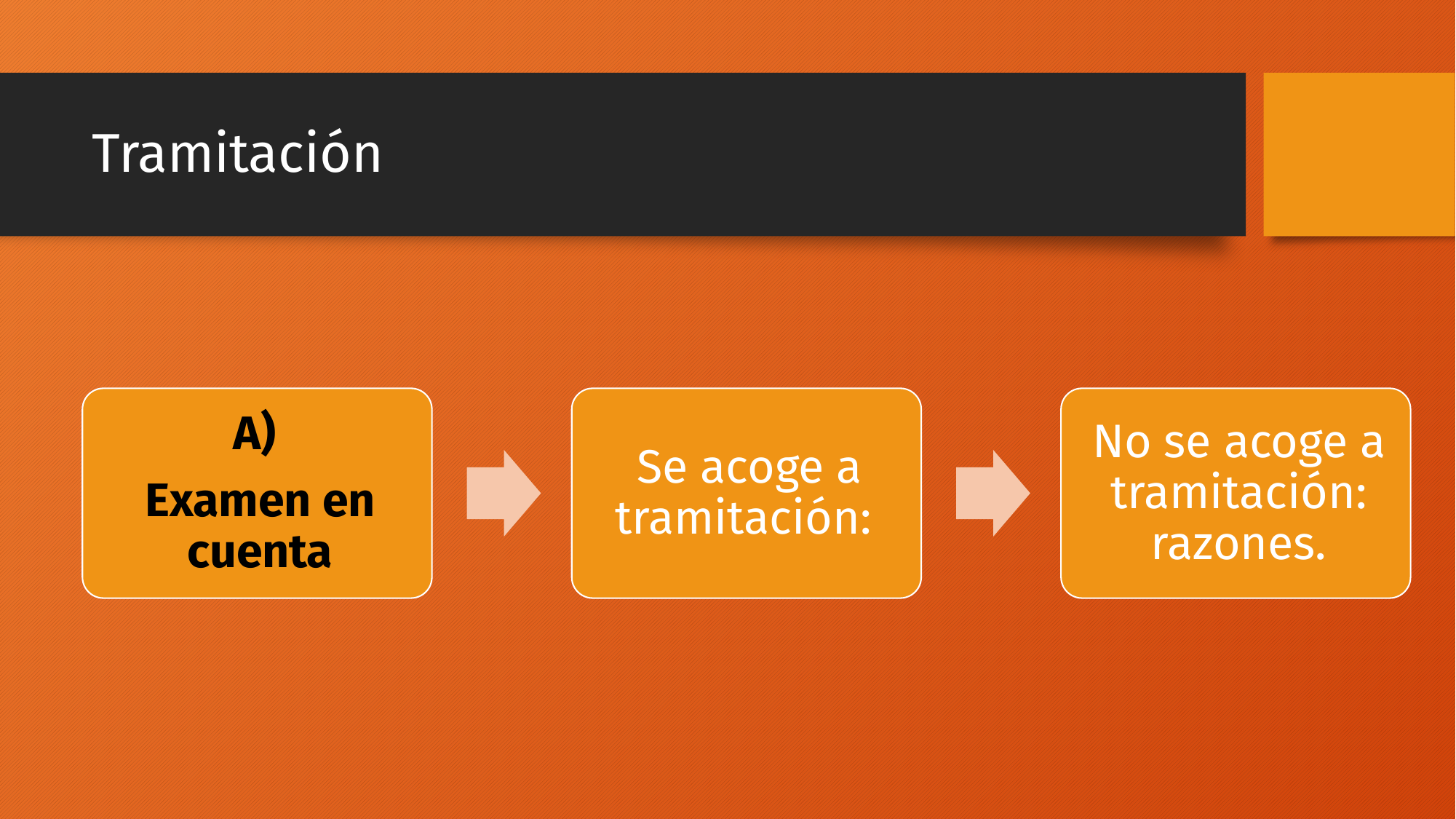

# Tramitación
A)
Examen en cuenta

Se acoge a tramitación:

No se acoge a tramitación: razones.